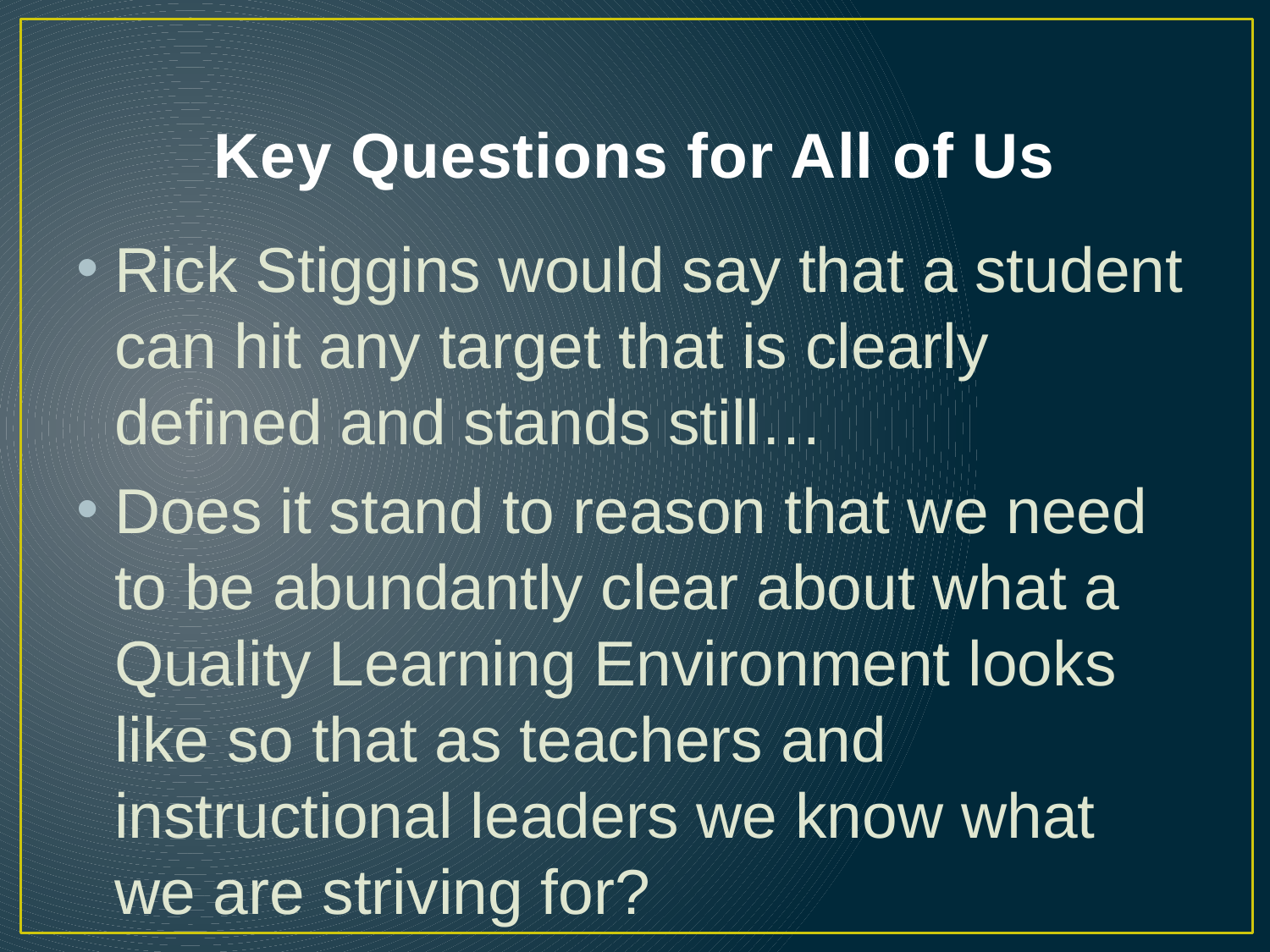

# Key Questions for All of Us
Rick Stiggins would say that a student can hit any target that is clearly defined and stands still…
Does it stand to reason that we need to be abundantly clear about what a Quality Learning Environment looks like so that as teachers and instructional leaders we know what we are striving for?